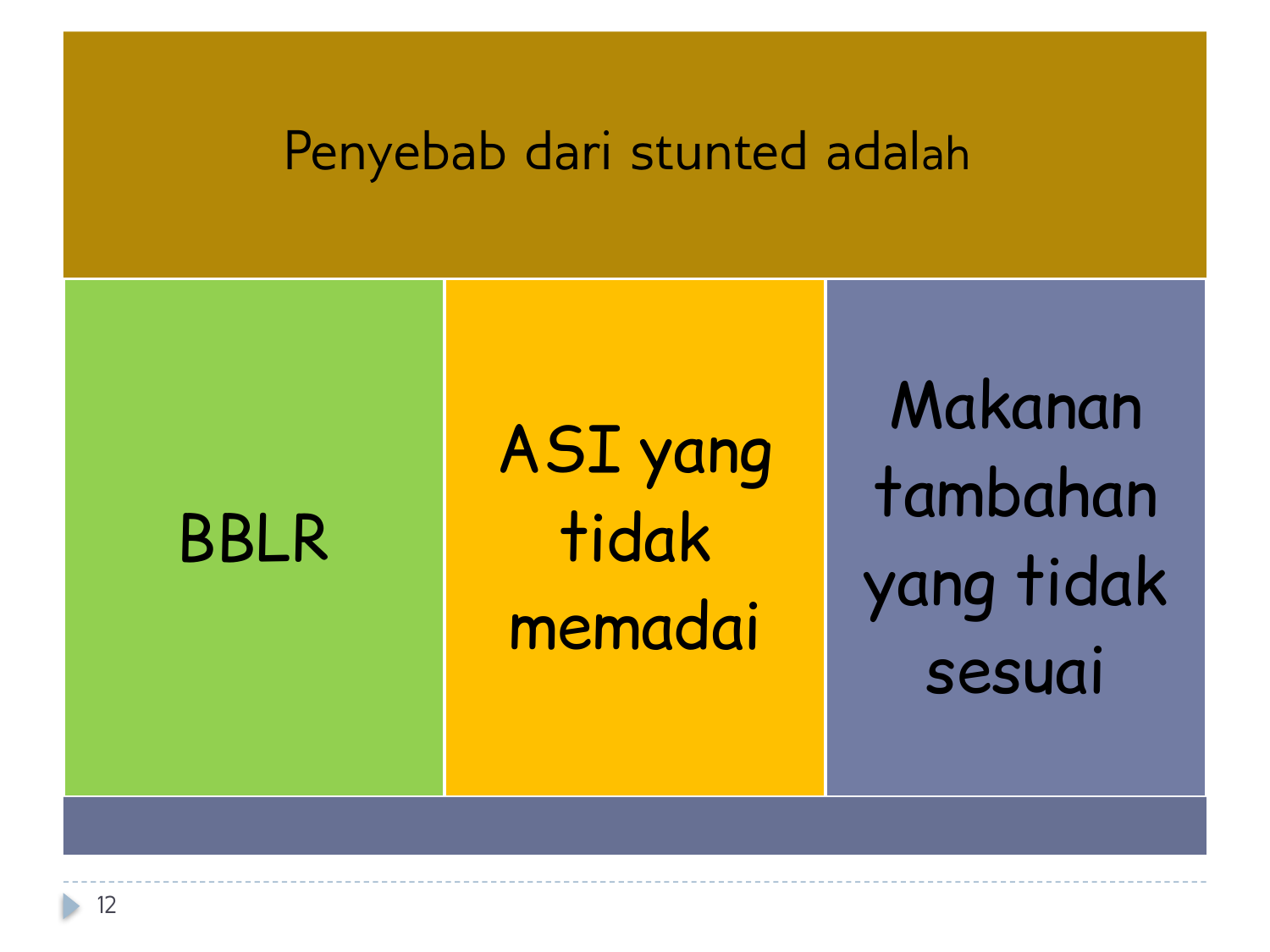

#
Penyebab dari stunted adalah
BBLR
ASI yang tidak memadai
Makanan tambahan yang tidak sesuai
12